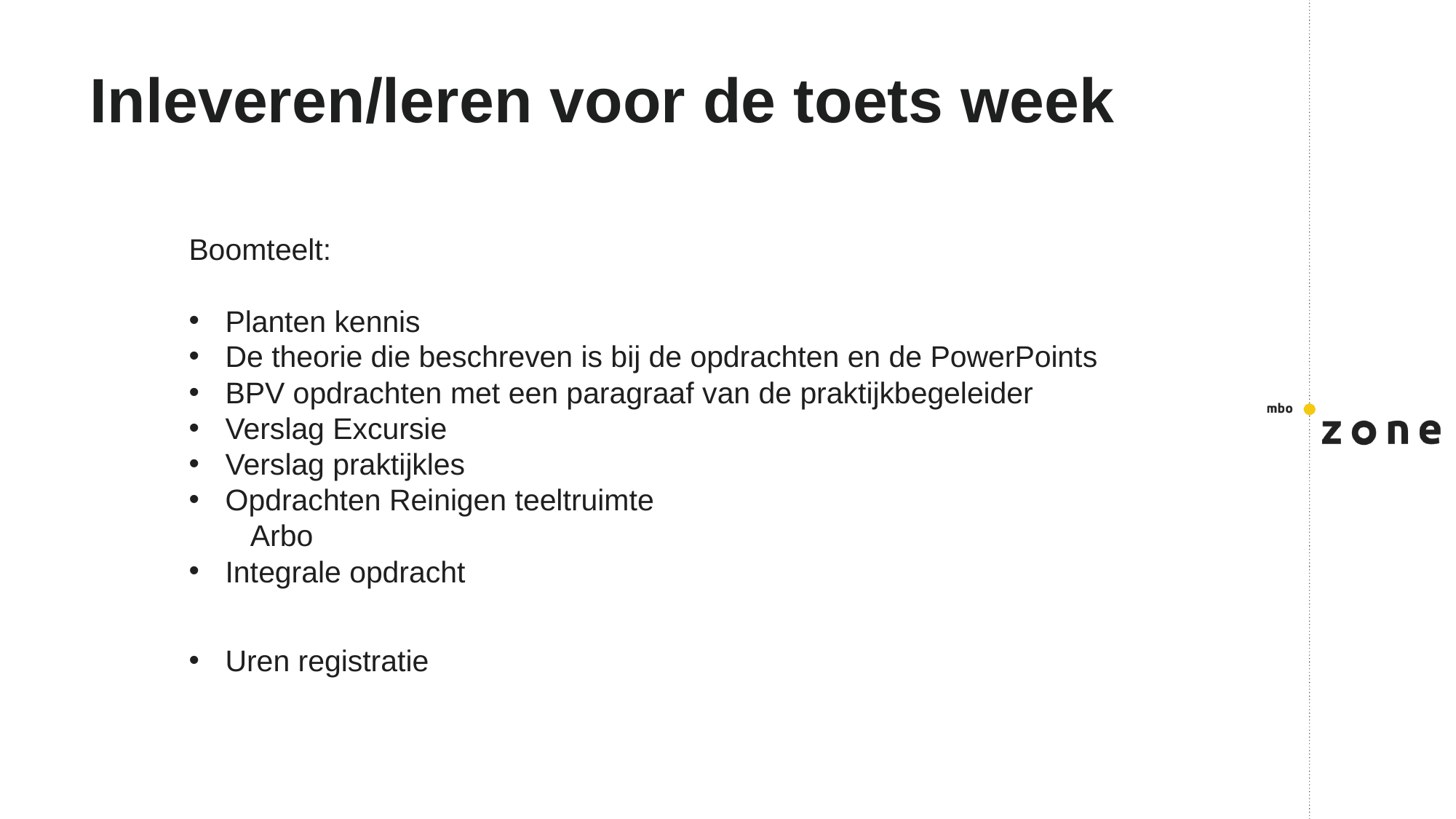

# Inleveren/leren voor de toets week
Boomteelt:

Planten kennis
De theorie die beschreven is bij de opdrachten en de PowerPoints
BPV opdrachten met een paragraaf van de praktijkbegeleider
Verslag Excursie
Verslag praktijkles
Opdrachten Reinigen teeltruimte
			   Arbo
Integrale opdracht

Uren registratie